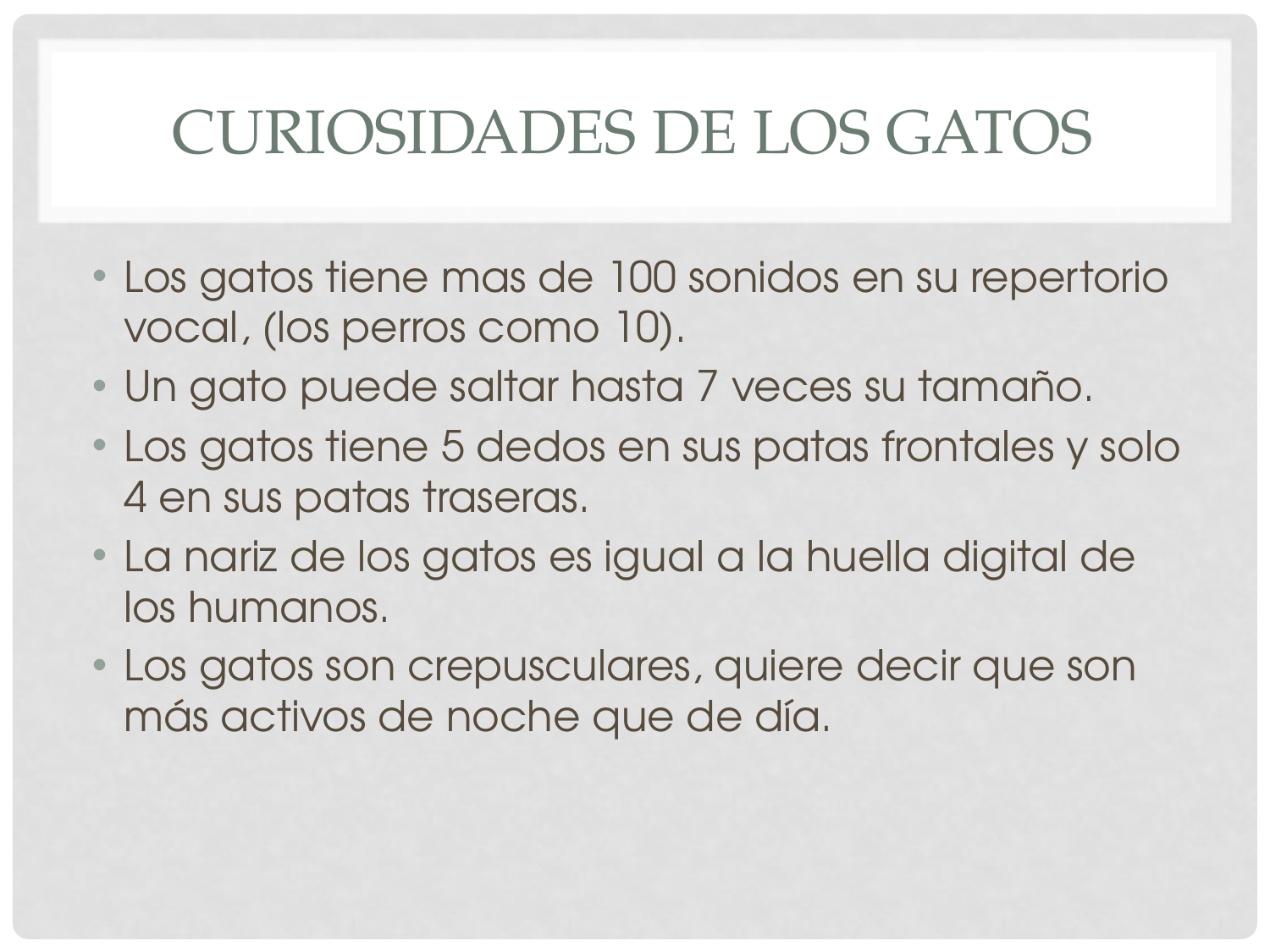

# Curiosidades de los gatos
Los gatos tiene mas de 100 sonidos en su repertorio vocal, (los perros como 10).
Un gato puede saltar hasta 7 veces su tamaño.
Los gatos tiene 5 dedos en sus patas frontales y solo 4 en sus patas traseras.
La nariz de los gatos es igual a la huella digital de los humanos.
Los gatos son crepusculares, quiere decir que son más activos de noche que de día.